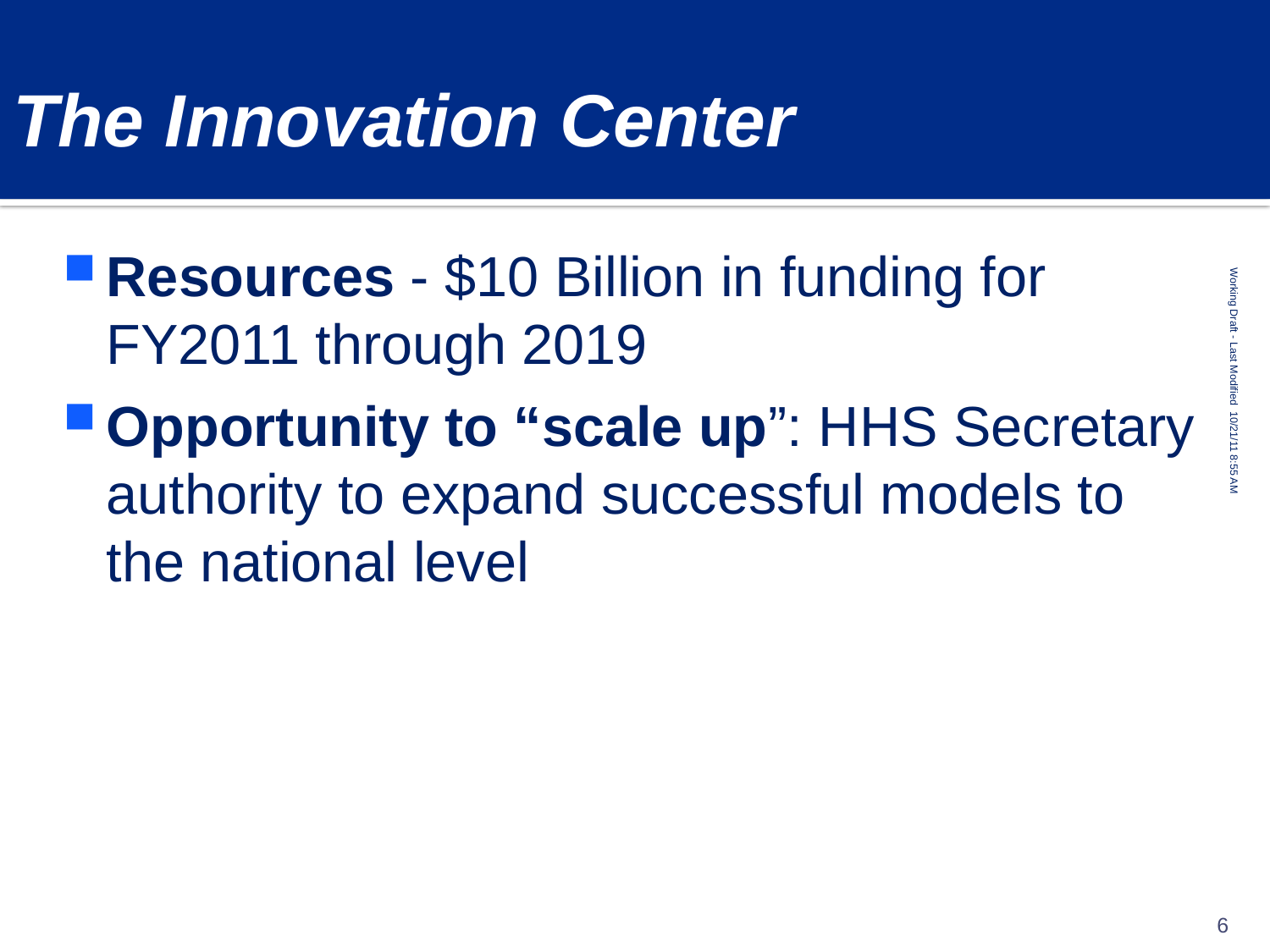

# The Innovation Center
Resources - $10 Billion in funding for FY2011 through 2019
Opportunity to “scale up”: HHS Secretary authority to expand successful models to the national level